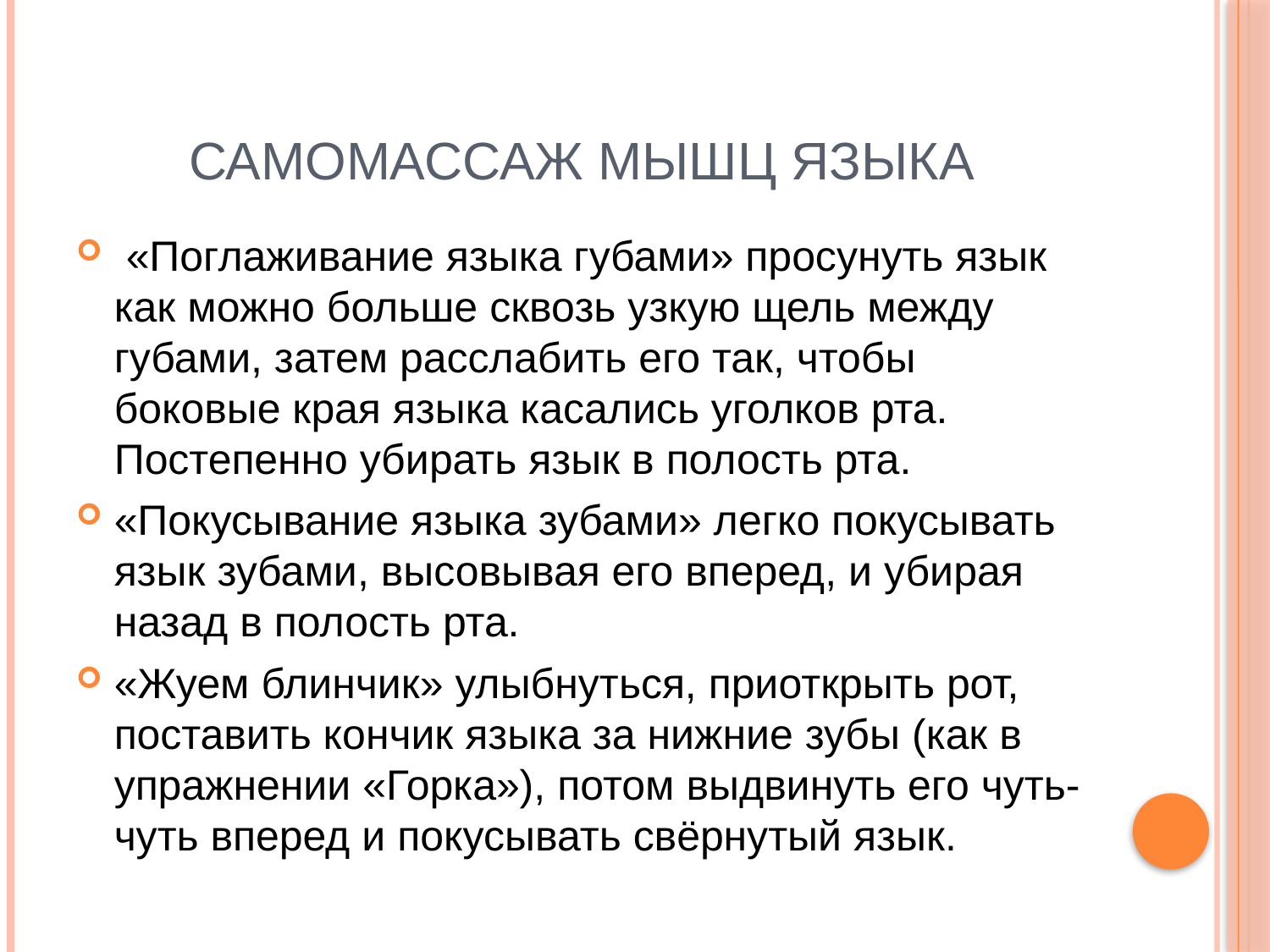

# САМОМАССАЖ МЫШЦ ЯЗЫКА
 «Поглаживание языка губами» просунуть язык как можно больше сквозь узкую щель между губами, затем расслабить его так, чтобы боковые края языка касались уголков рта. Постепенно убирать язык в полость рта.
«Покусывание языка зубами» легко покусывать язык зубами, высовывая его вперед, и убирая назад в полость рта.
«Жуем блинчик» улыбнуться, приоткрыть рот, поставить кончик языка за нижние зубы (как в упражнении «Горка»), потом выдвинуть его чуть-чуть вперед и покусывать свёрнутый язык.